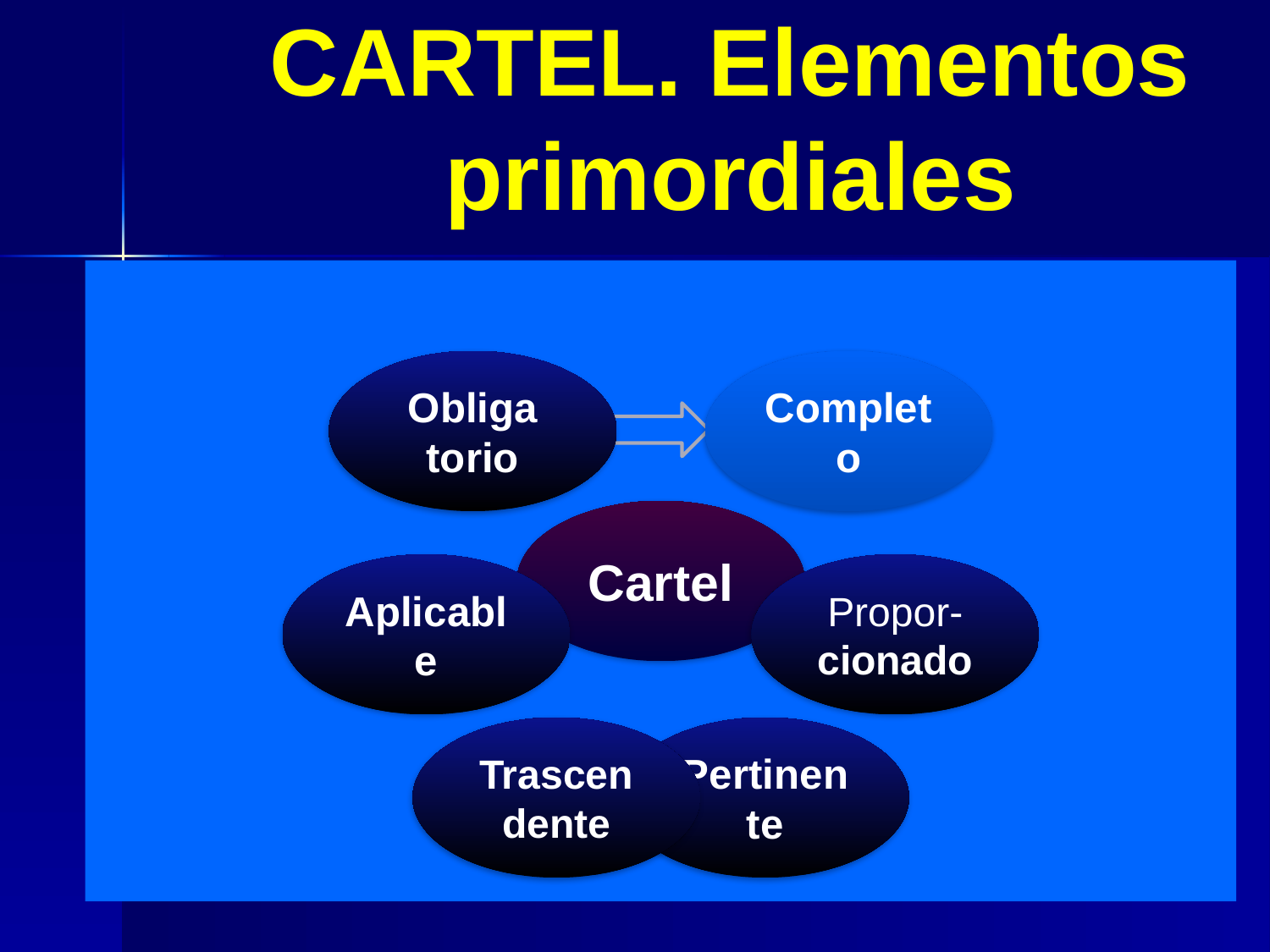

CARTEL. Elementos primordiales
Cartel
Completo
Propor-
cionado
Pertinente
Trascen
dente
Aplicable
Obliga
torio